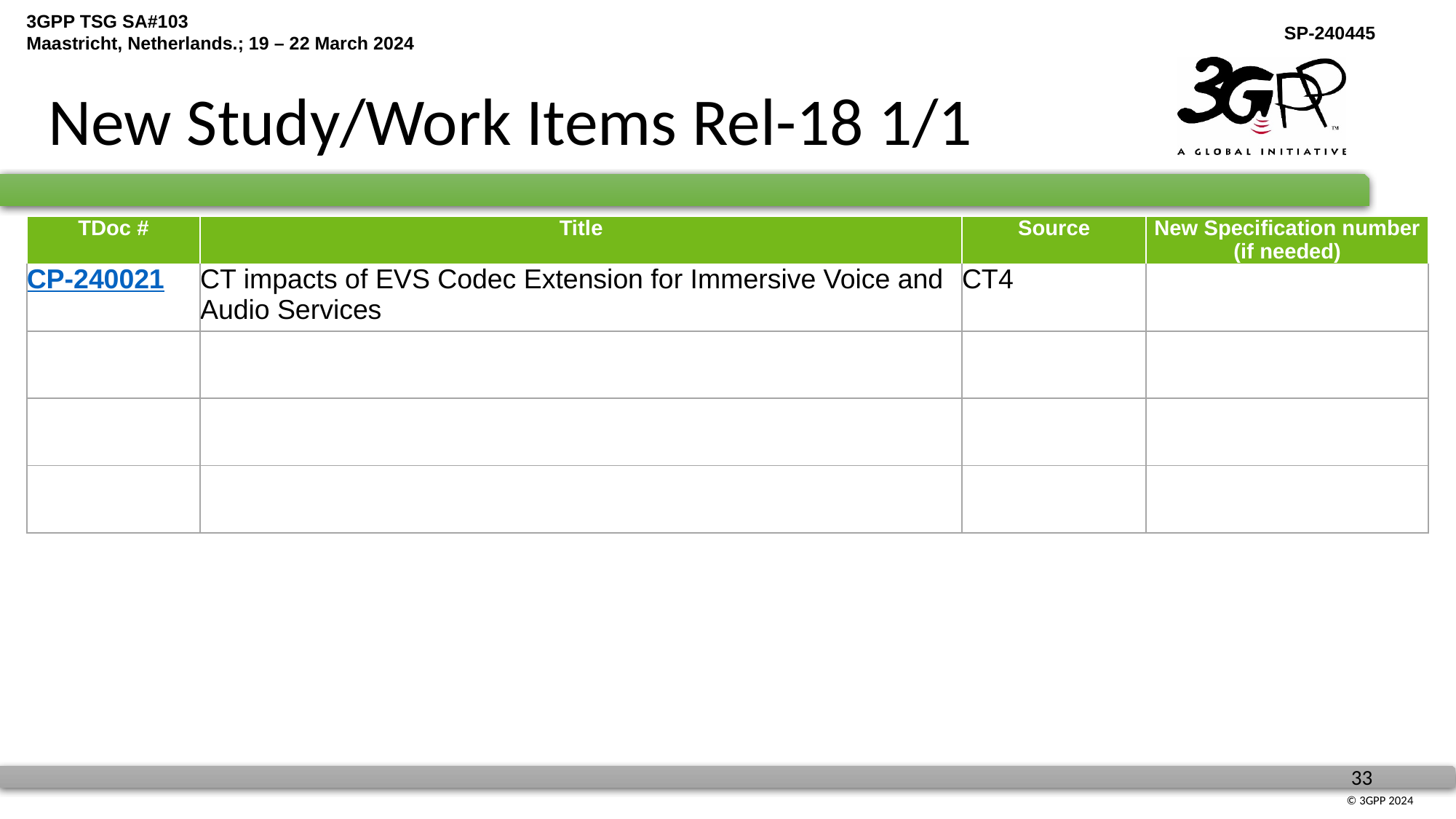

# New Study/Work Items Rel-18 1/1
| TDoc # | Title | Source | New Specification number (if needed) |
| --- | --- | --- | --- |
| CP-240021 | CT impacts of EVS Codec Extension for Immersive Voice and Audio Services | CT4 |  |
|  |  |  |  |
|  |  |  |  |
|  |  |  |  |